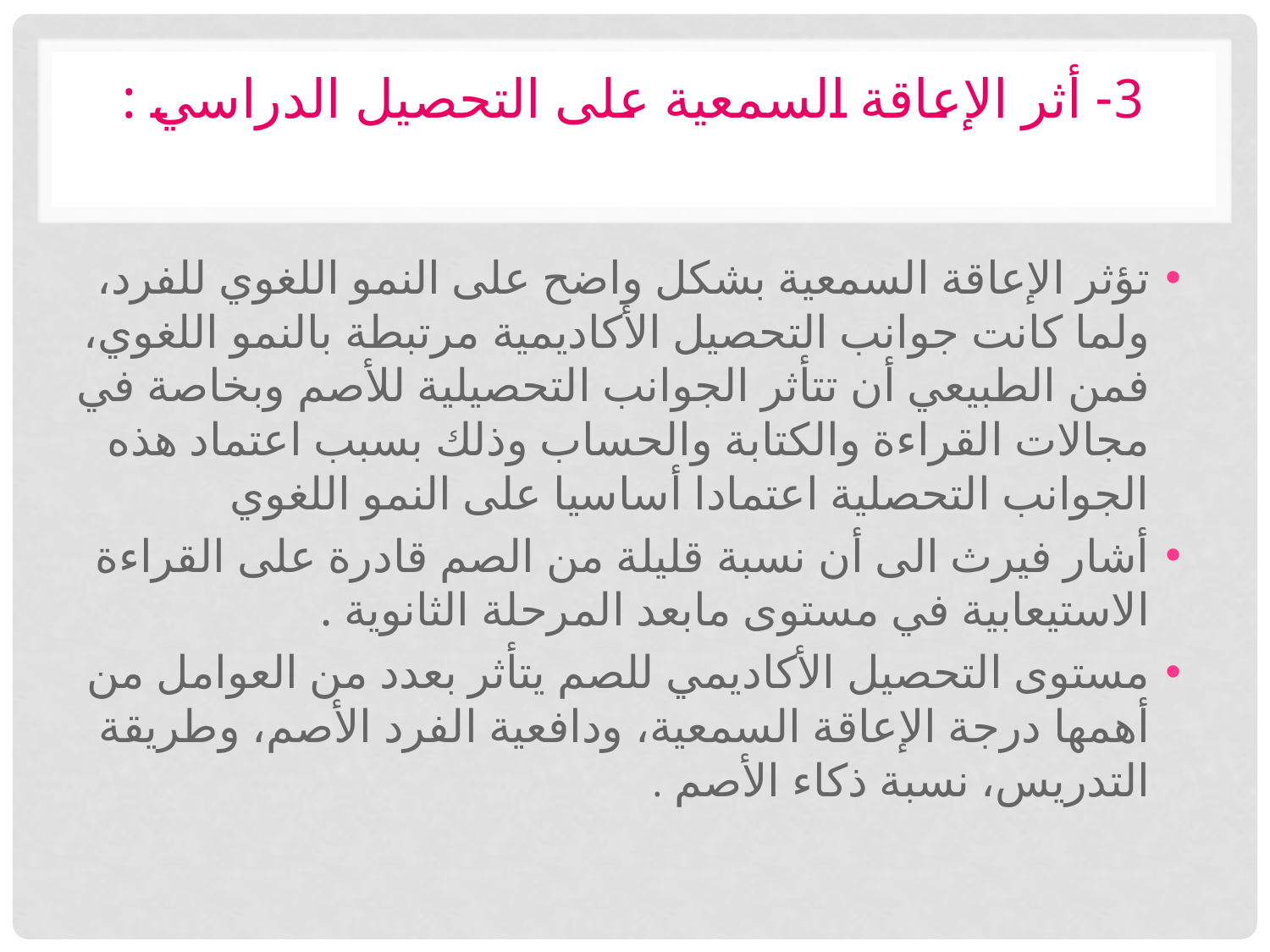

# 3- أثر الإعاقة السمعية على التحصيل الدراسي :
تؤثر الإعاقة السمعية بشكل واضح على النمو اللغوي للفرد، ولما كانت جوانب التحصيل الأكاديمية مرتبطة بالنمو اللغوي، فمن الطبيعي أن تتأثر الجوانب التحصيلية للأصم وبخاصة في مجالات القراءة والكتابة والحساب وذلك بسبب اعتماد هذه الجوانب التحصلية اعتمادا أساسيا على النمو اللغوي
أشار فيرث الى أن نسبة قليلة من الصم قادرة على القراءة الاستيعابية في مستوى مابعد المرحلة الثانوية .
مستوى التحصيل الأكاديمي للصم يتأثر بعدد من العوامل من أهمها درجة الإعاقة السمعية، ودافعية الفرد الأصم، وطريقة التدريس، نسبة ذكاء الأصم .